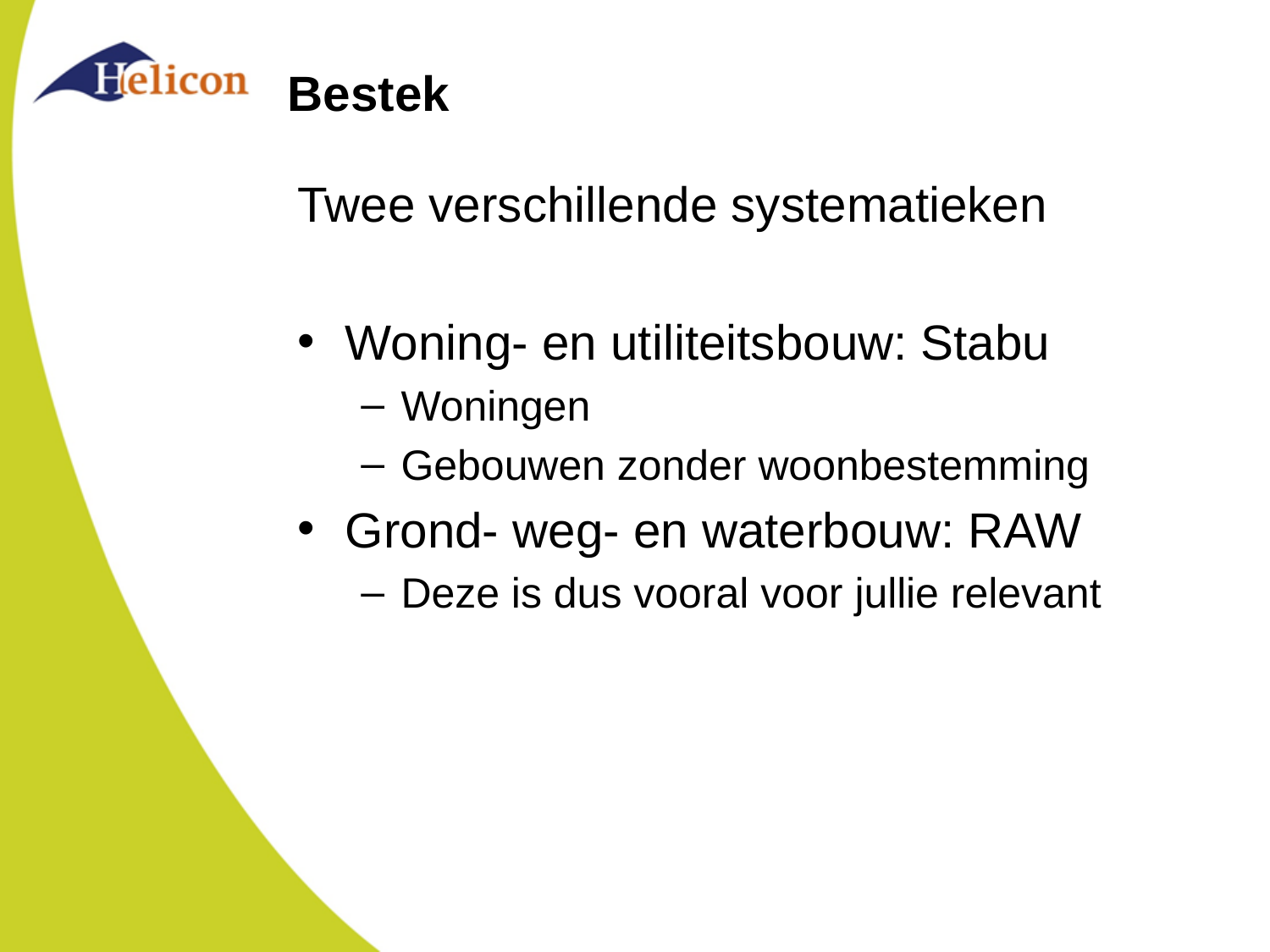

# Bestek
Twee verschillende systematieken

Woning- en utiliteitsbouw: Stabu
Woningen
Gebouwen zonder woonbestemming
Grond- weg- en waterbouw: RAW
Deze is dus vooral voor jullie relevant